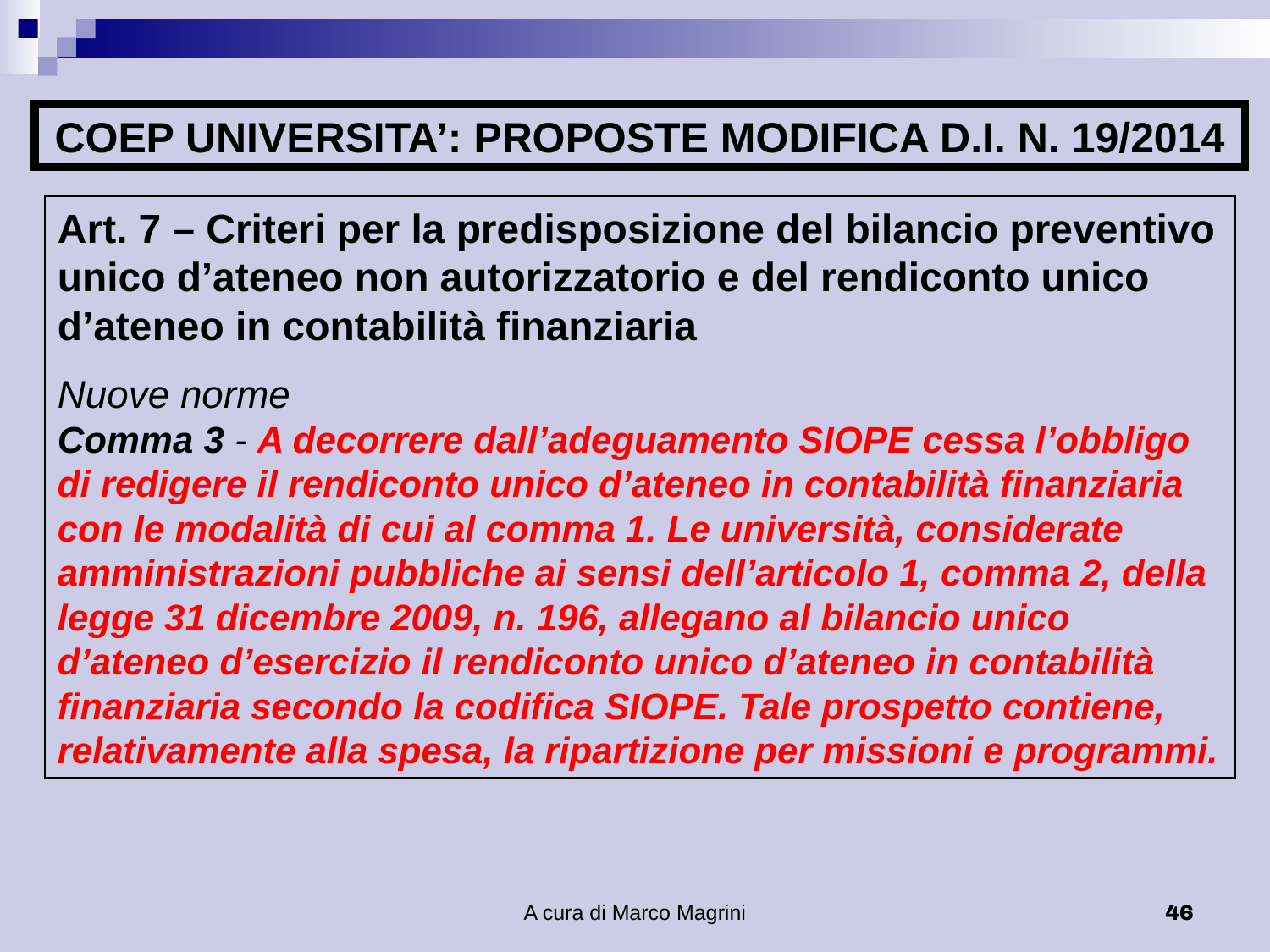

COEP UNIVERSITA’: PROPOSTE MODIFICA D.I. N. 19/2014
Art. 7 – Criteri per la predisposizione del bilancio preventivo unico d’ateneo non autorizzatorio e del rendiconto unico d’ateneo in contabilità finanziaria

Nuove norme
Comma 3 - A decorrere dall’adeguamento SIOPE cessa l’obbligo di redigere il rendiconto unico d’ateneo in contabilità finanziaria con le modalità di cui al comma 1. Le università, considerate amministrazioni pubbliche ai sensi dell’articolo 1, comma 2, della legge 31 dicembre 2009, n. 196, allegano al bilancio unico d’ateneo d’esercizio il rendiconto unico d’ateneo in contabilità finanziaria secondo la codifica SIOPE. Tale prospetto contiene, relativamente alla spesa, la ripartizione per missioni e programmi.
A cura di Marco Magrini
46